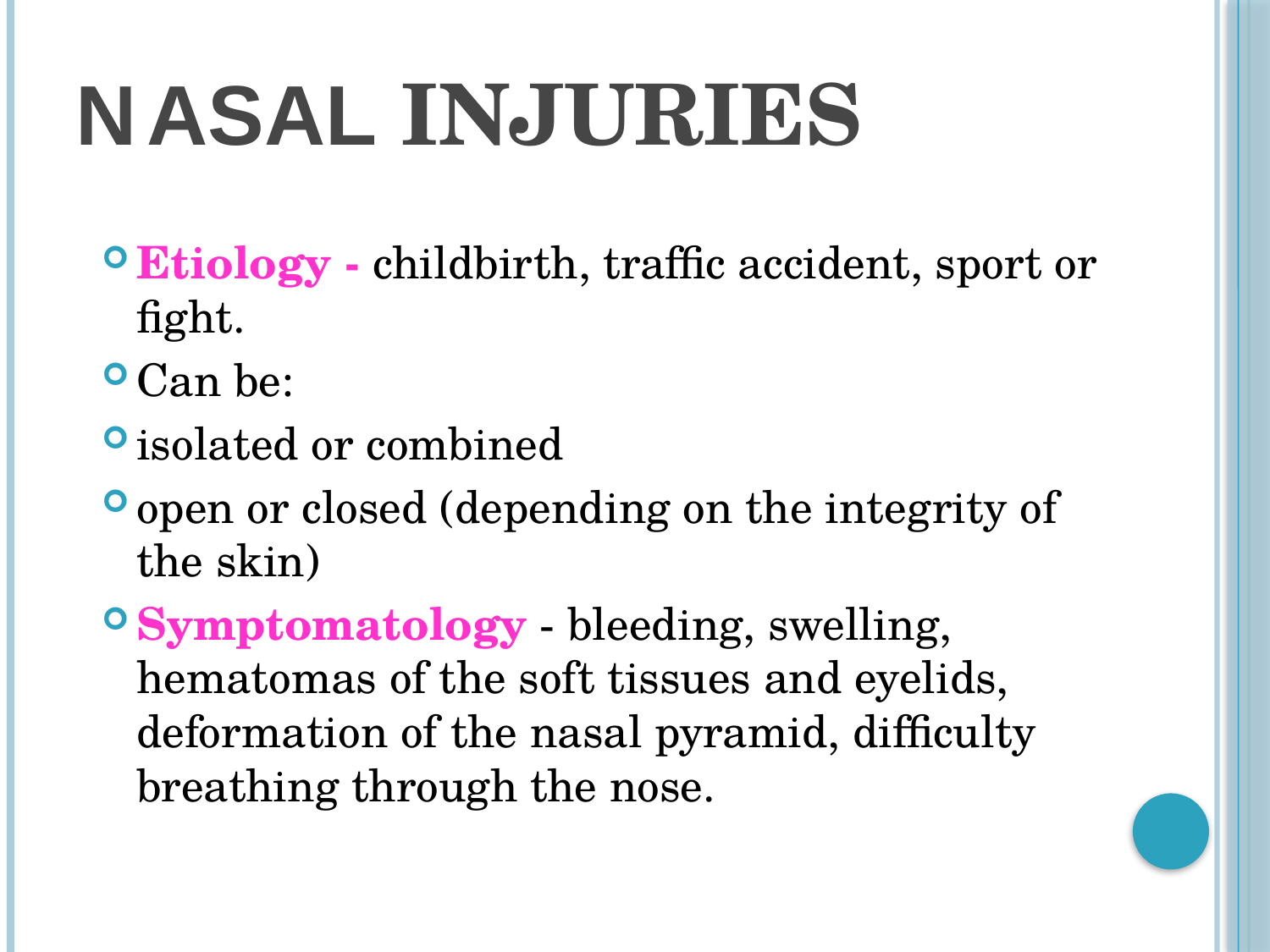

# Nasal injuries
Etiology - childbirth, traffic accident, sport or fight.
Can be:
isolated or combined
open or closed (depending on the integrity of the skin)
Symptomatology - bleeding, swelling, hematomas of the soft tissues and eyelids, deformation of the nasal pyramid, difficulty breathing through the nose.